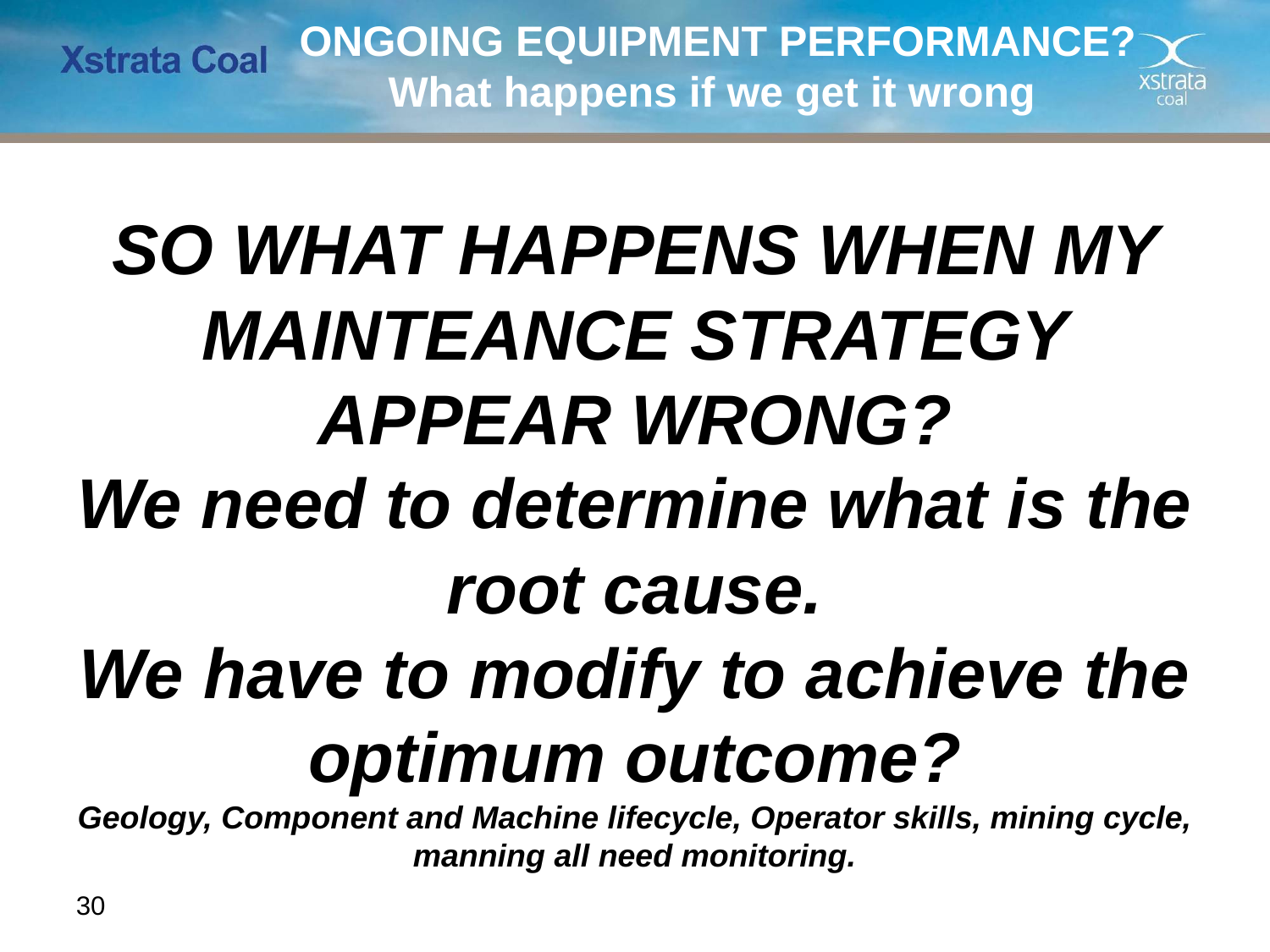

# ONGOING EQUIPMENT PERFORMANCE? What happens if we get it wrong
SO WHAT HAPPENS WHEN MY MAINTEANCE STRATEGY APPEAR WRONG?
We need to determine what is the root cause.
We have to modify to achieve the optimum outcome?
Geology, Component and Machine lifecycle, Operator skills, mining cycle, manning all need monitoring.
30